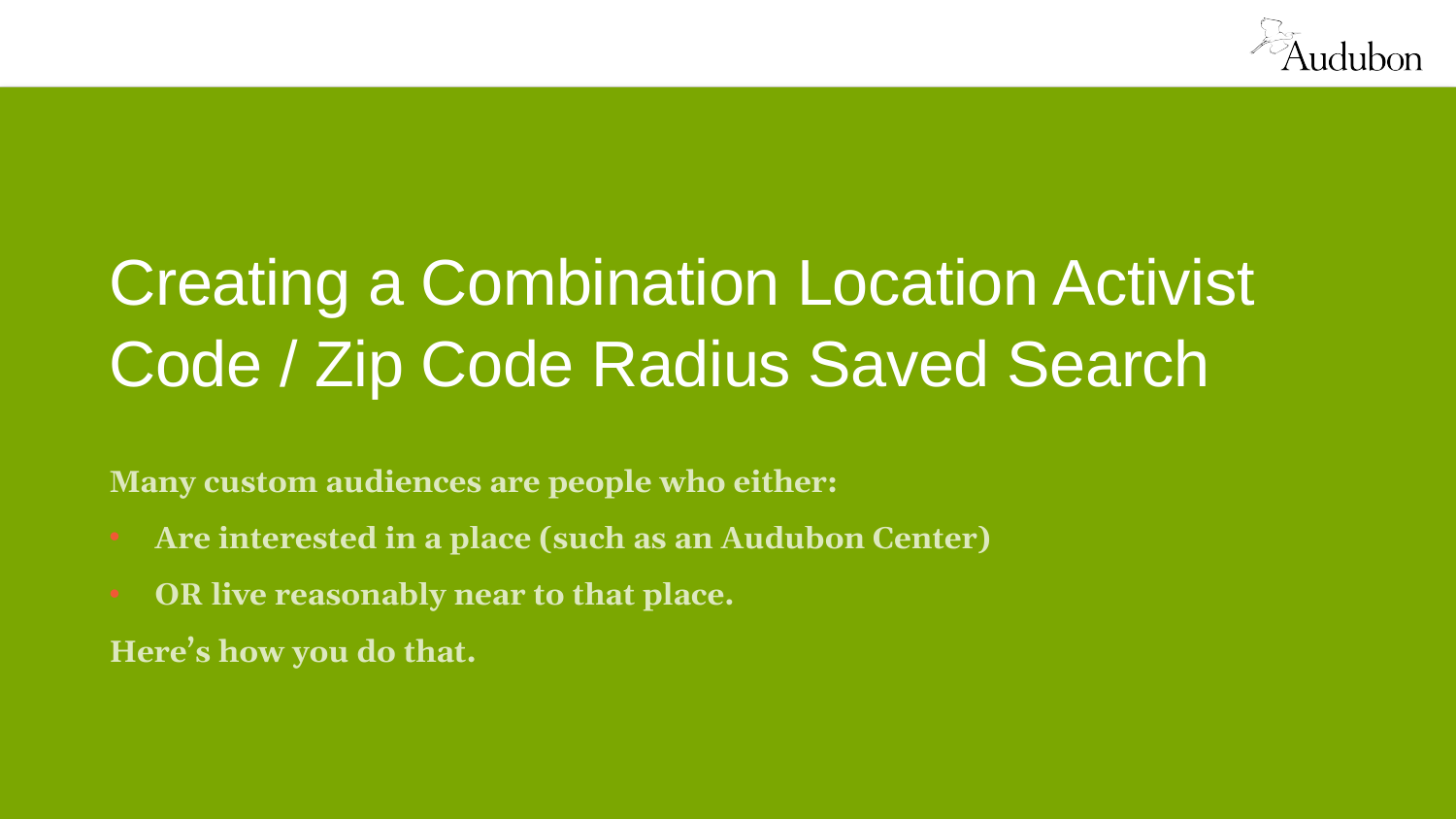

# Creating a Combination Location Activist Code / Zip Code Radius Saved Search
Many custom audiences are people who either:
Are interested in a place (such as an Audubon Center)
OR live reasonably near to that place.
Here’s how you do that.